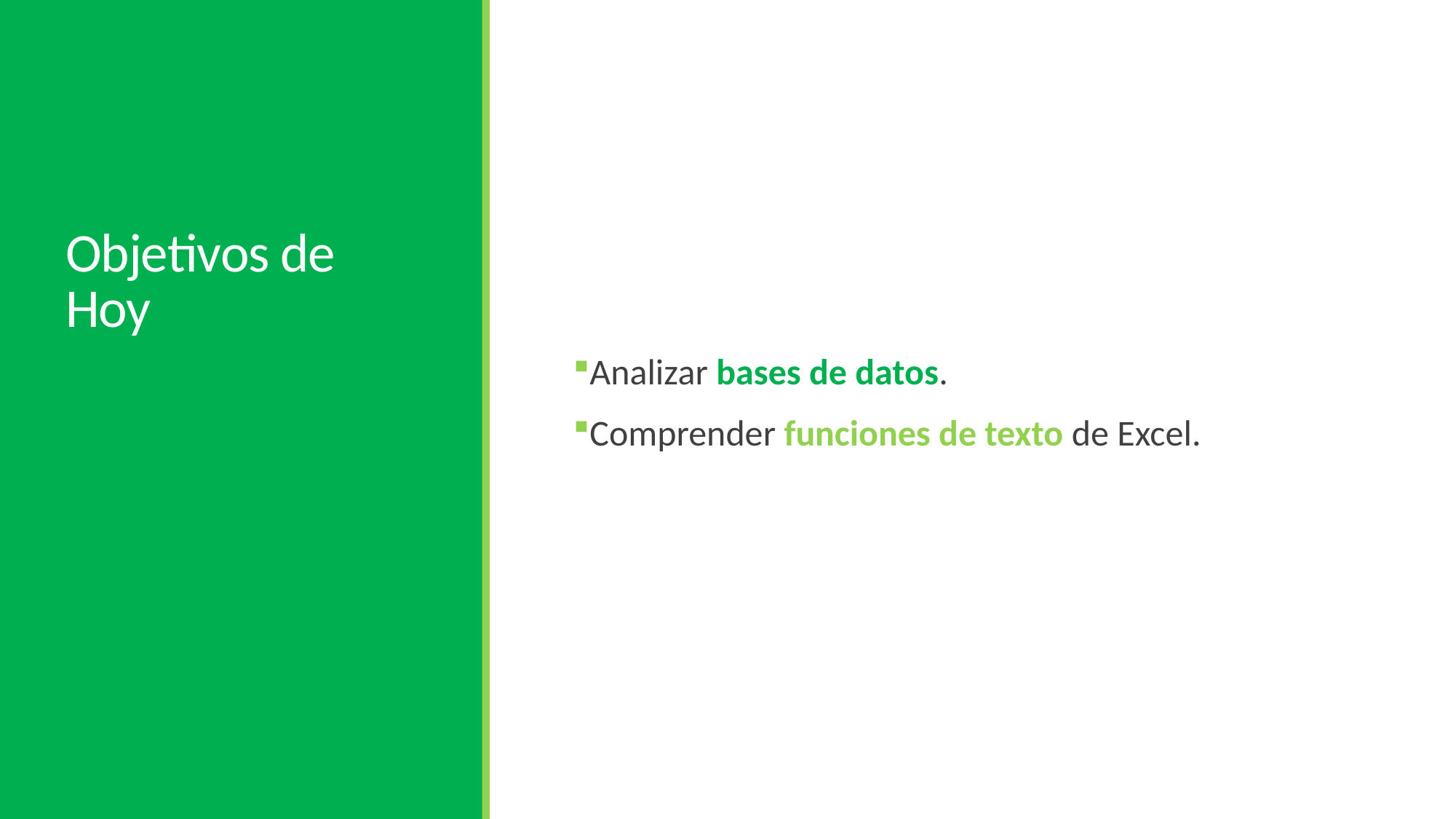

# Objetivos de Hoy

Analizar bases de datos.
Comprender funciones de texto de Excel.